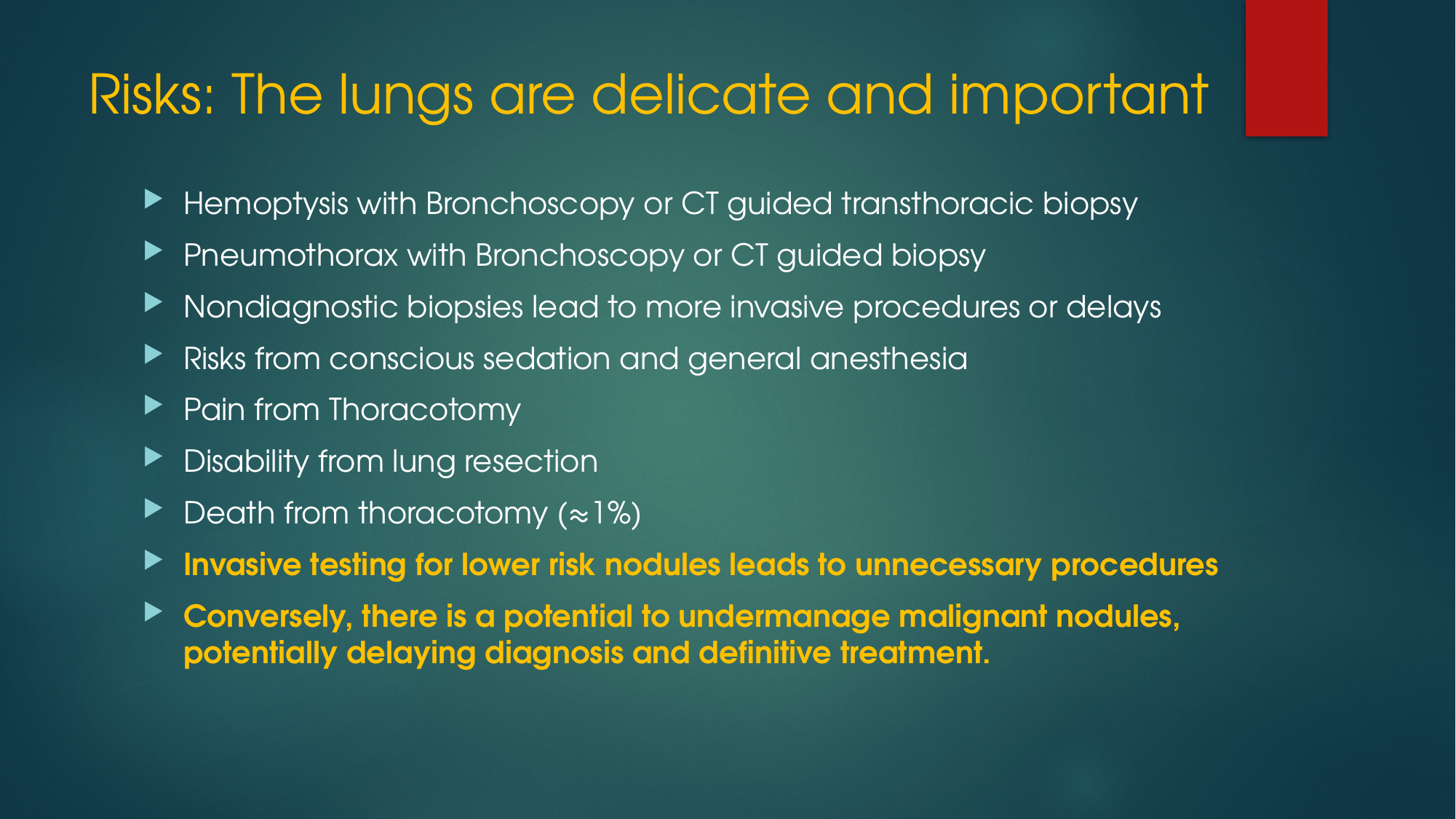

# Risks: The lungs are delicate and important
Hemoptysis with Bronchoscopy or CT guided transthoracic biopsy
Pneumothorax with Bronchoscopy or CT guided biopsy
Nondiagnostic biopsies lead to more invasive procedures or delays
Risks from conscious sedation and general anesthesia
Pain from Thoracotomy
Disability from lung resection
Death from thoracotomy (≈1%)
Invasive testing for lower risk nodules leads to unnecessary procedures
Conversely, there is a potential to undermanage malignant nodules, potentially delaying diagnosis and definitive treatment.